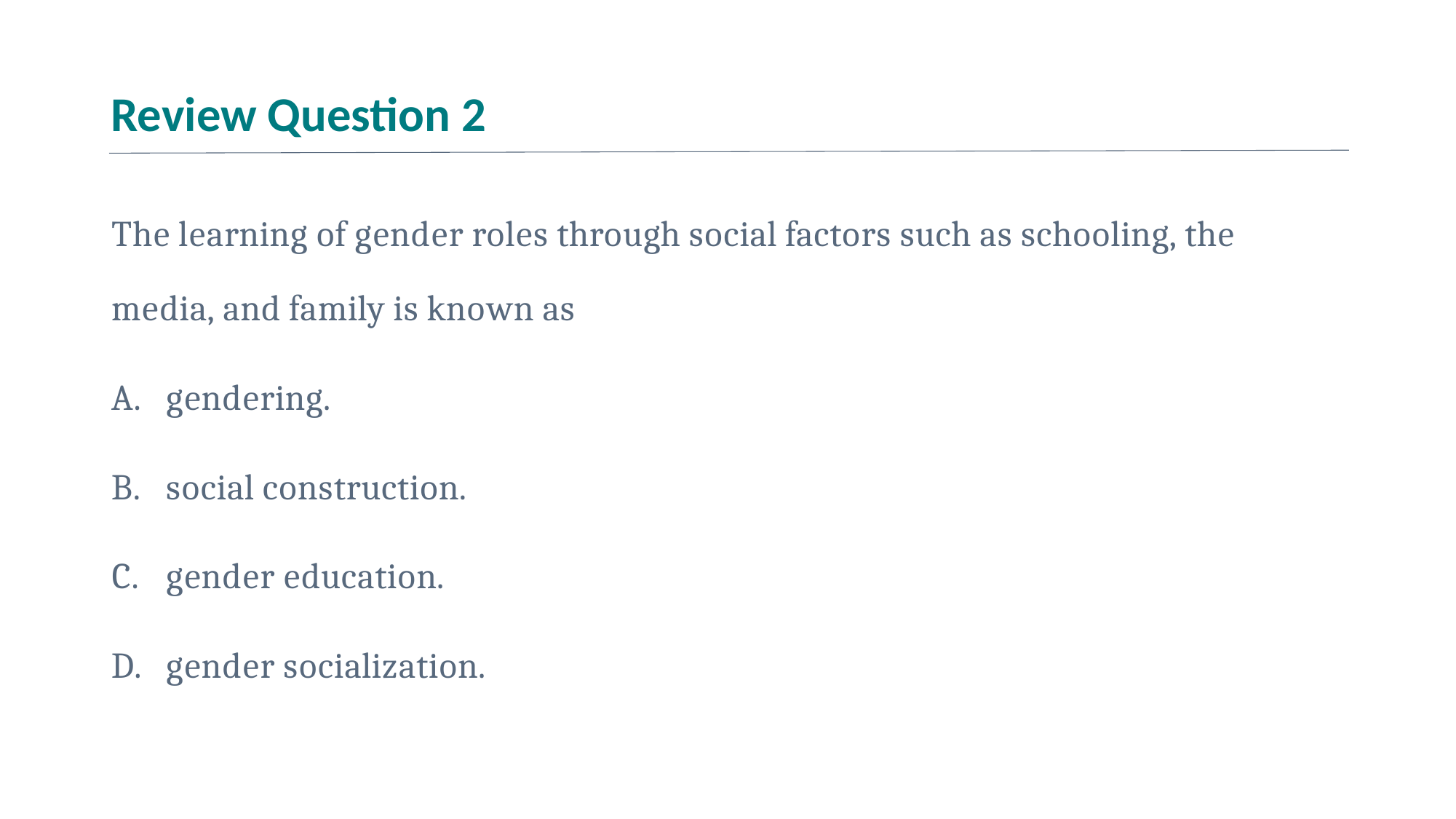

# Review Question 2
The learning of gender roles through social factors such as schooling, the media, and family is known as
gendering.
social construction.
gender education.
gender socialization.